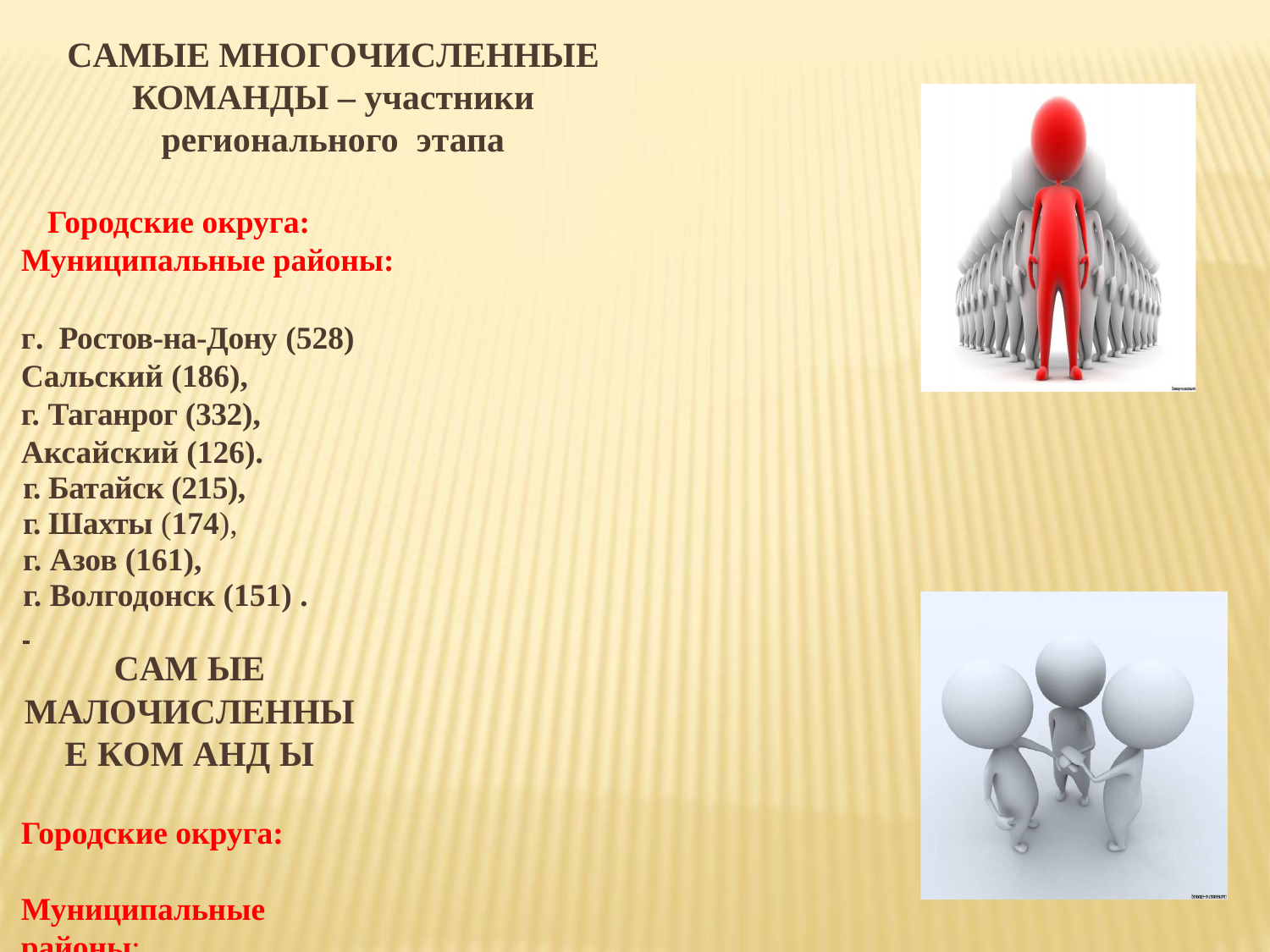

САМЫЕ МНОГОЧИСЛЕННЫЕ КОМАНДЫ – участники регионального  этапа

    Городские округа:                         Муниципальные районы:

г.  Ростов-на-Дону (528)                               Сальский (186),
г. Таганрог (332),                                          Аксайский (126).
г. Батайск (215),
г. Шахты (174),
г. Азов (161),
г. Волгодонск (151) .

САМ ЫЕ МАЛОЧИСЛЕННЫЕ КОМ АНД Ы

Городские округа:                            Муниципальные районы:

г. Донецк (11),                                              Шолоховский (3),
г. Новошахтинск  (30).                               Боковский (6).
                                                                        Обливский (7),
                                                                        Милютинский (7).

ы:
округ